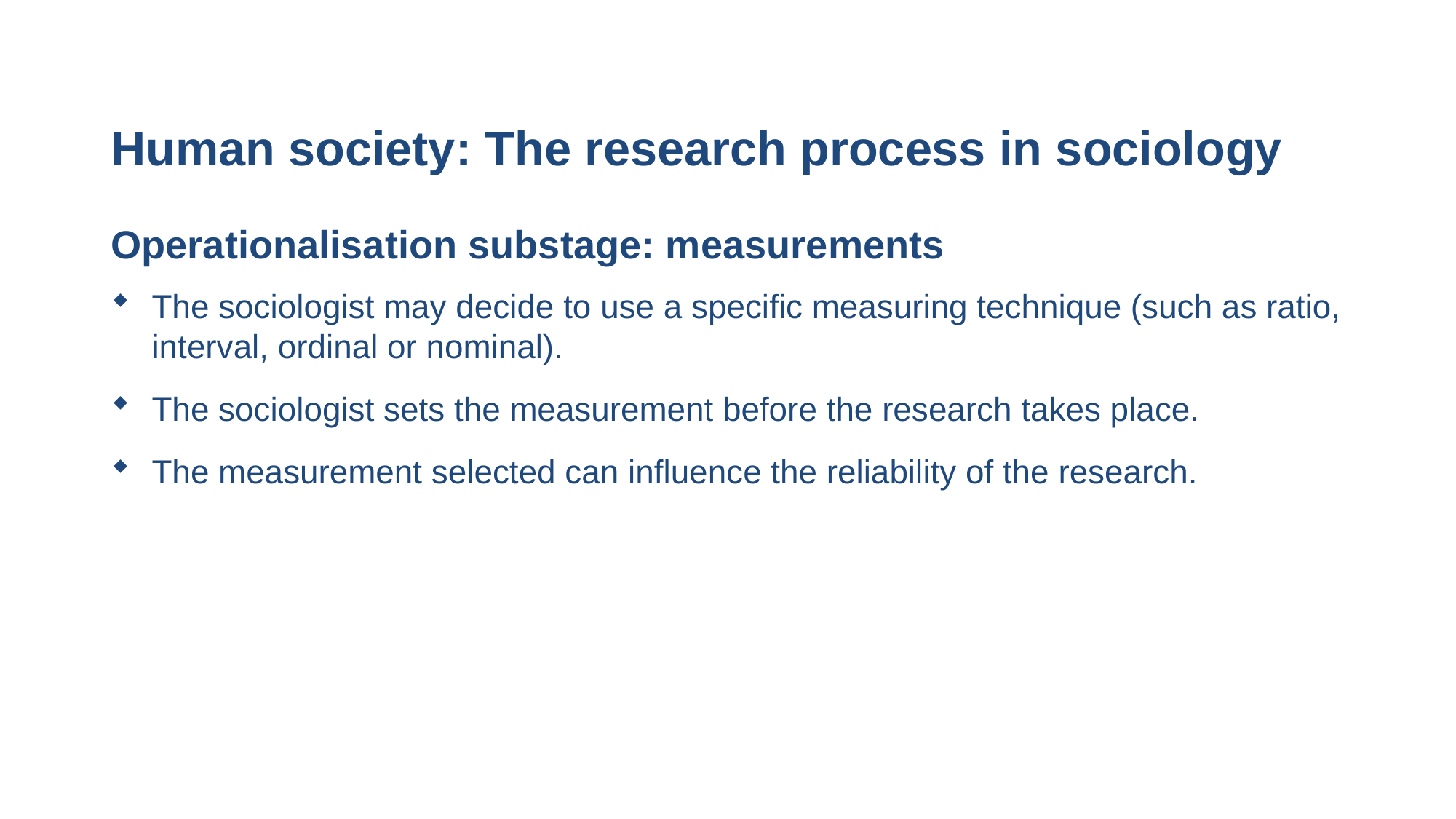

# Human society: The research process in sociology
Operationalisation substage: measurements
The sociologist may decide to use a specific measuring technique (such as ratio, interval, ordinal or nominal).
The sociologist sets the measurement before the research takes place.
The measurement selected can influence the reliability of the research.